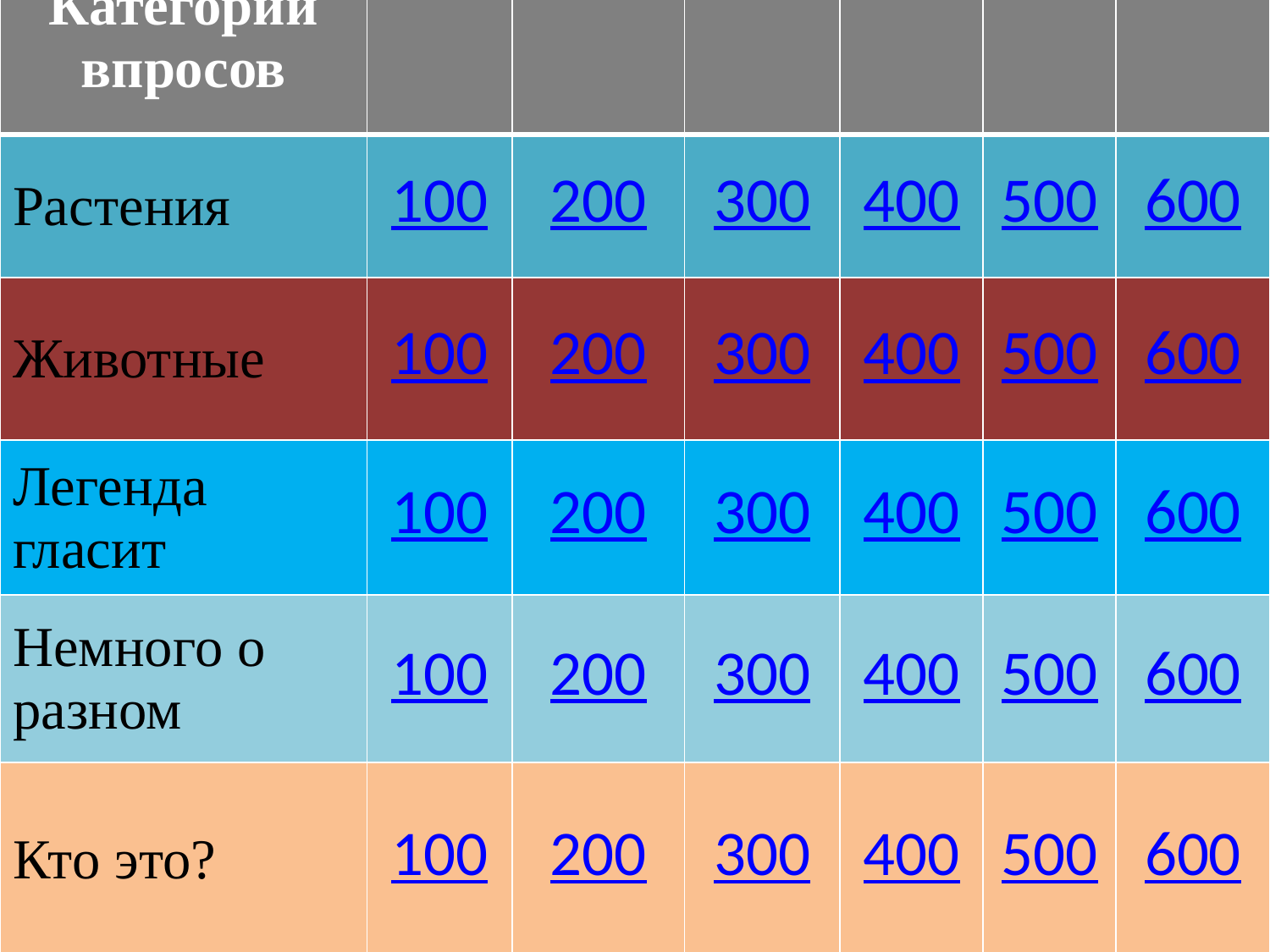

| Категории впросов |  |  |  |  |  |  |
| --- | --- | --- | --- | --- | --- | --- |
| Растения | 100 | 200 | 300 | 400 | 500 | 600 |
| Животные | 100 | 200 | 300 | 400 | 500 | 600 |
| Легенда гласит | 100 | 200 | 300 | 400 | 500 | 600 |
| Немного о разном | 100 | 200 | 300 | 400 | 500 | 600 |
| Кто это? | 100 | 200 | 300 | 400 | 500 | 600 |